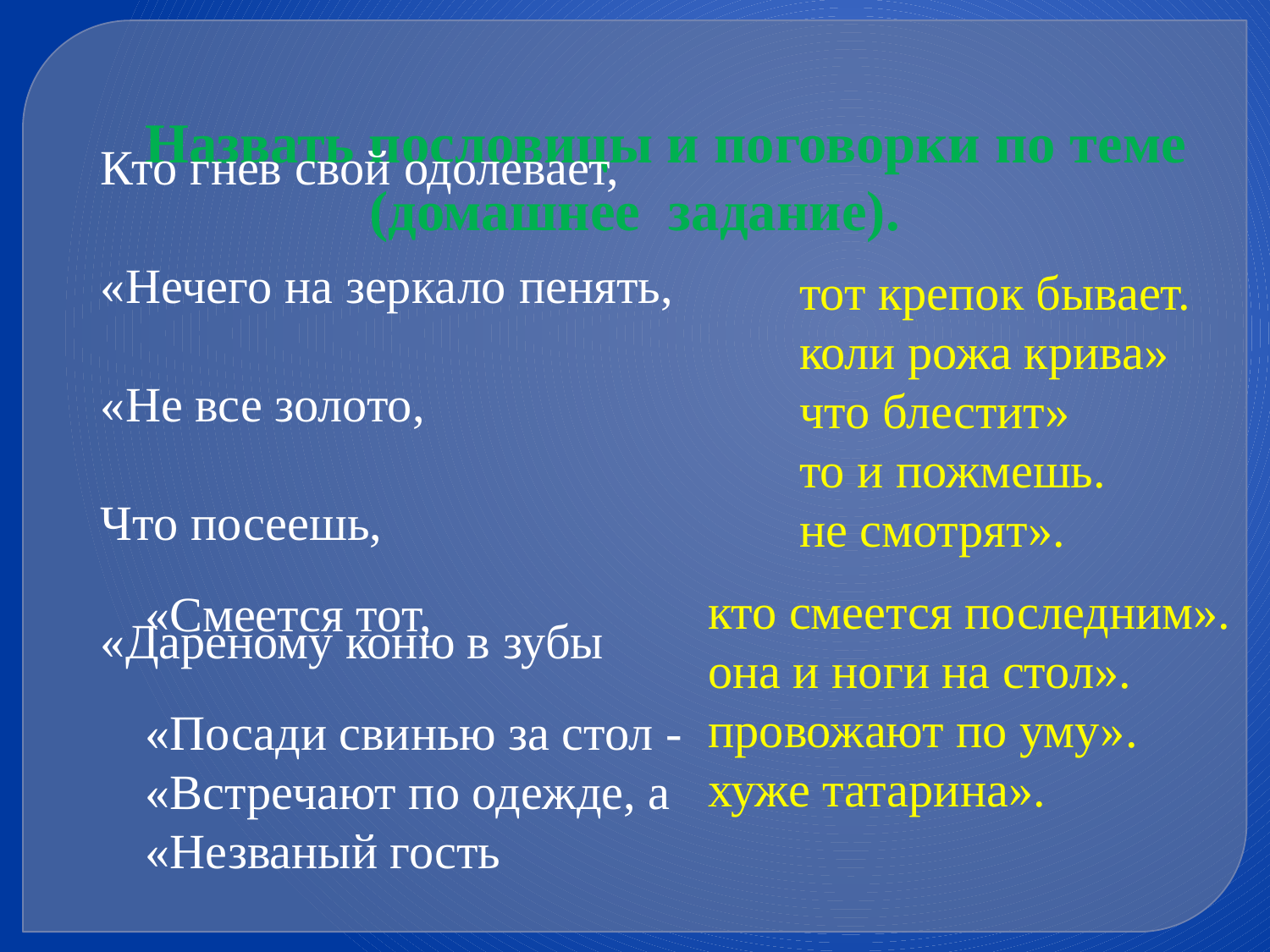

Назвать пословицы и поговорки по теме (домашнее  задание).
Кто гнев свой одолевает,
«Нечего на зеркало пенять,
«Не все золото,
Что посеешь,
«Дареному коню в зубы
тот крепок бывает.
коли рожа крива»
что блестит»
то и пожмешь.
не смотрят».
кто смеется последним».
она и ноги на стол».
провожают по уму».
хуже татарина».
«Смеется тот,
«Посади свинью за стол -
«Встречают по одежде, а
«Незваный гость